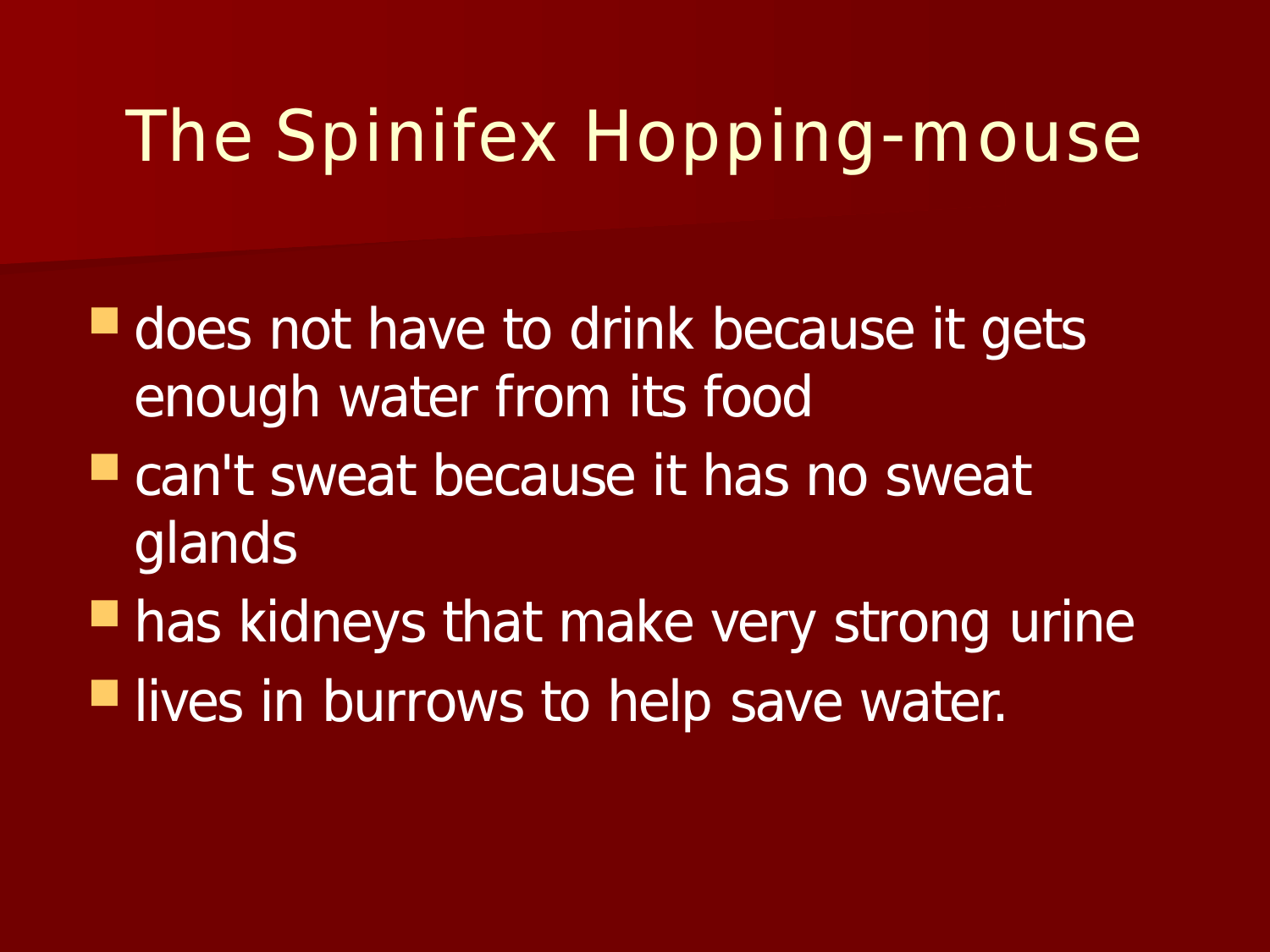

# The Spinifex Hopping-mouse
does not have to drink because it gets enough water from its food
can't sweat because it has no sweat glands
has kidneys that make very strong urine
lives in burrows to help save water.